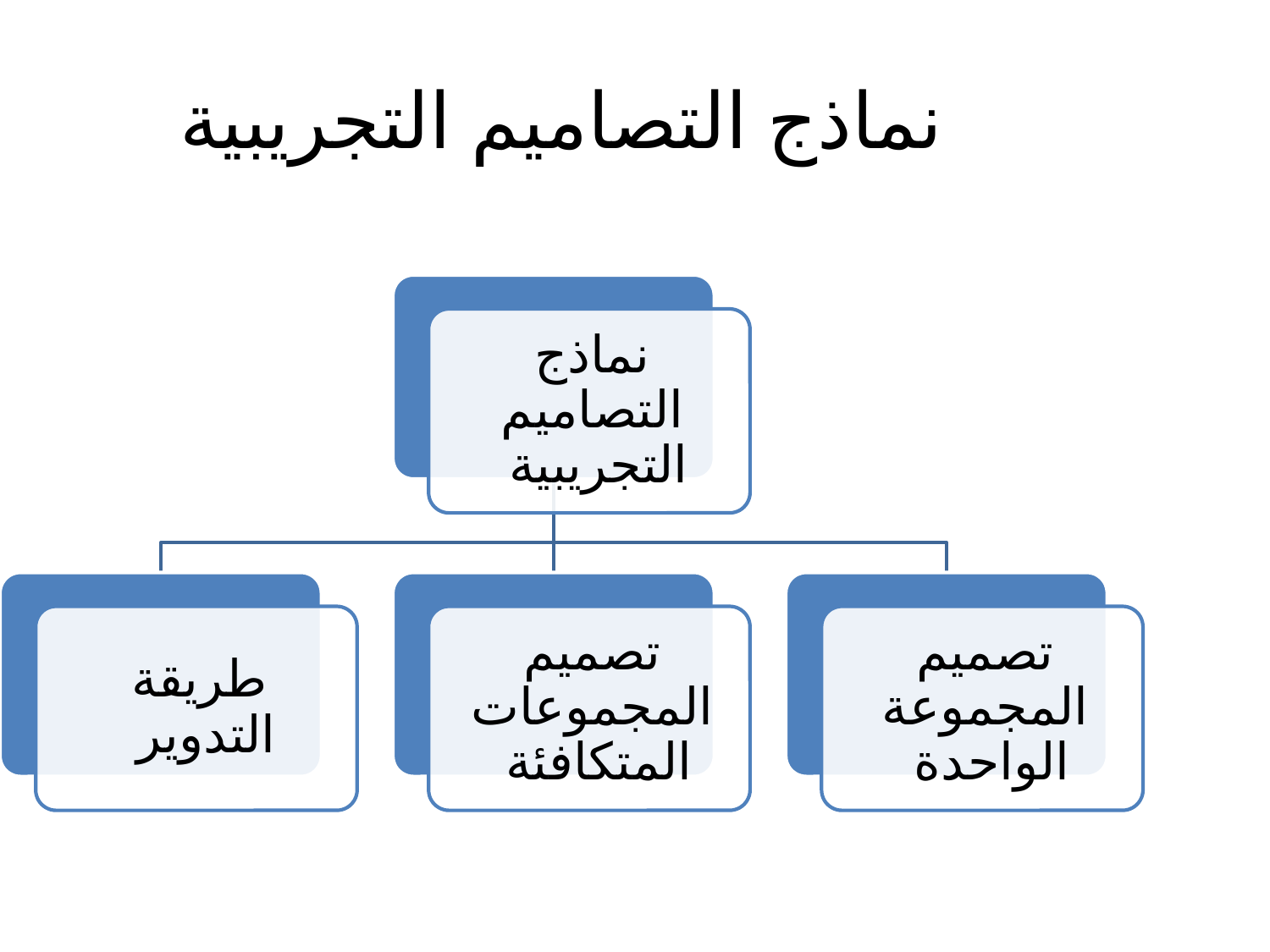

نماذج التصاميم التجريبية
نماذج التصاميم التجريبية
طريقة التدوير
تصميم المجموعات المتكافئة
تصميم المجموعة الواحدة